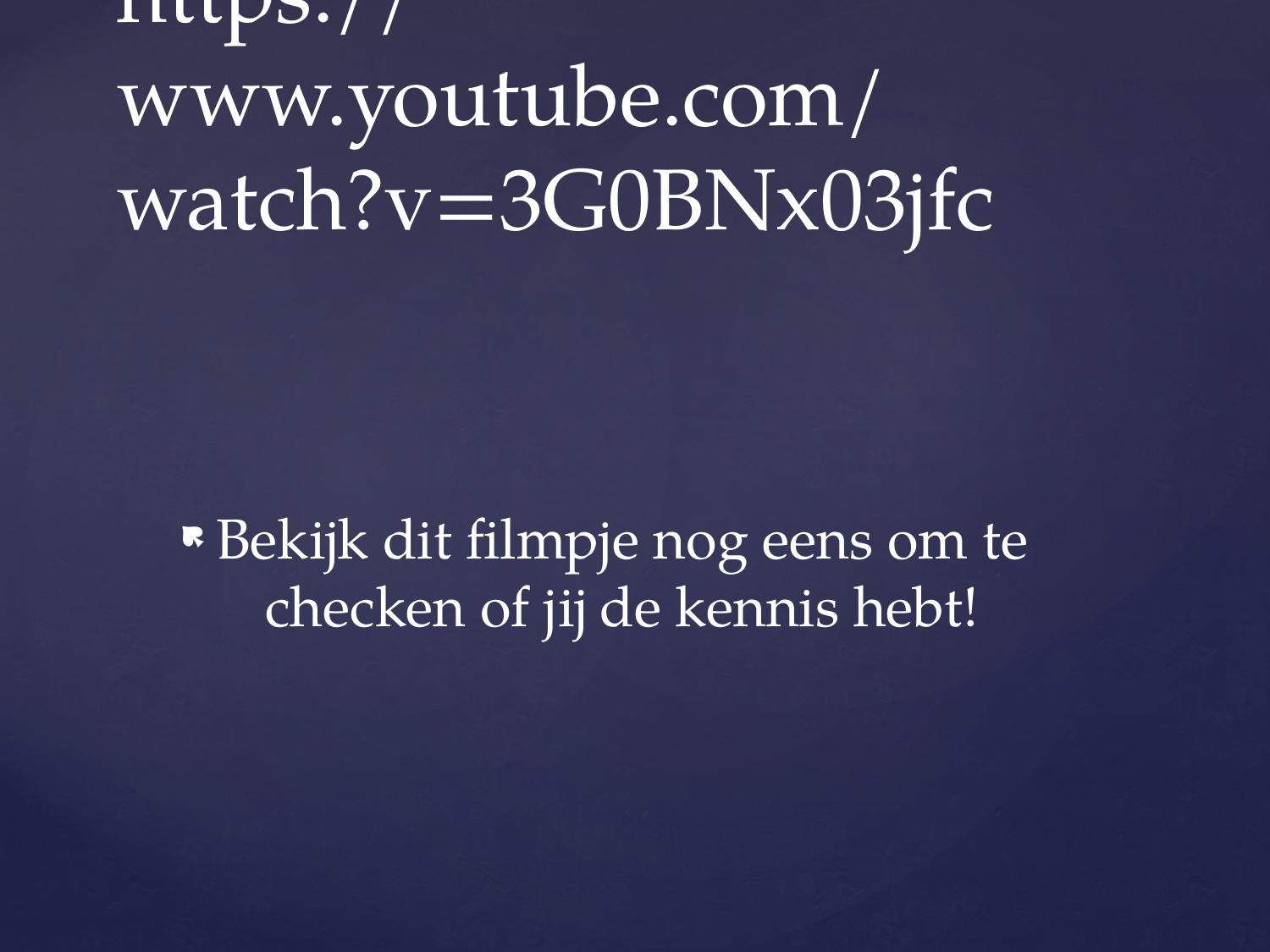

# https://www.youtube.com/watch?v=3G0BNx03jfc
Bekijk dit filmpje nog eens om te checken of jij de kennis hebt!